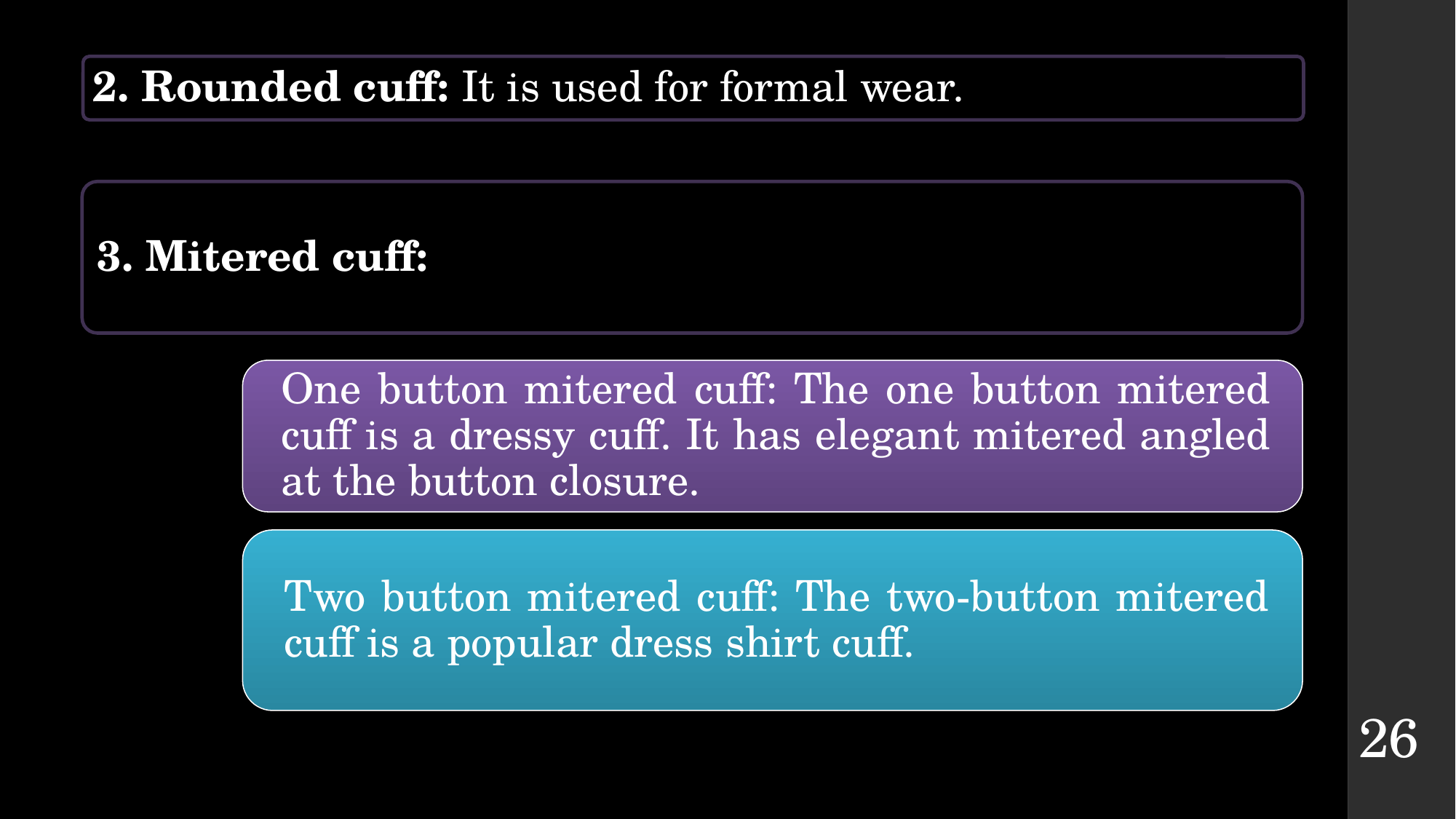

2. Rounded cuff: It is used for formal wear.
3. Mitered cuff:
One button mitered cuff: The one button mitered cuff is a dressy cuff. It has elegant mitered angled at the button closure.
Two button mitered cuff: The two-button mitered cuff is a popular dress shirt cuff.
26